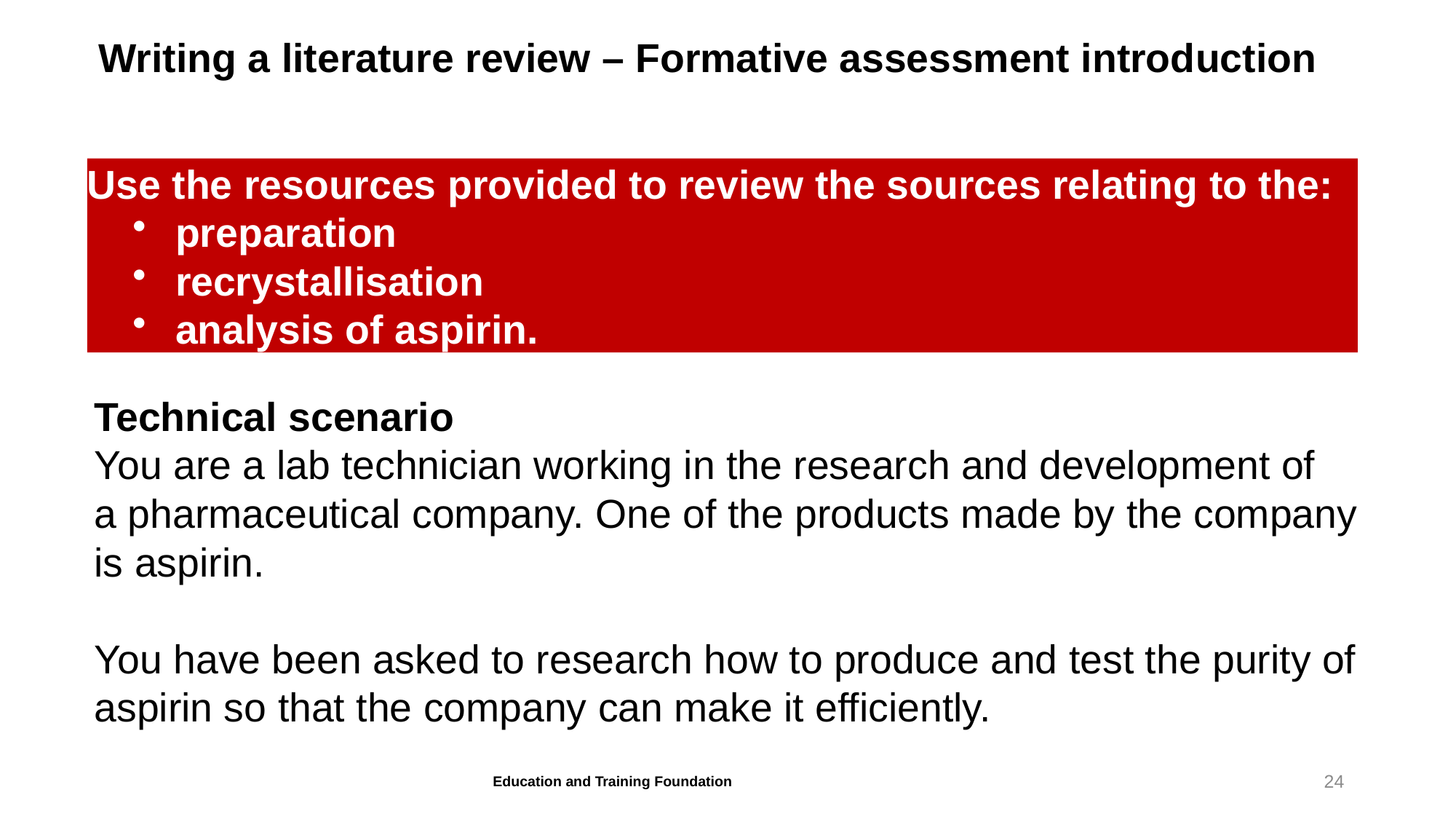

# Writing a literature review – Formative assessment introduction
Use the resources provided to review the sources relating to the:​
preparation
recrystallisation​
analysis of aspirin.

Technical scenario
You are a lab technician working in the research and development of a pharmaceutical company. One of the products made by the company is aspirin.

You have been asked to research how to produce and test the purity of aspirin so that the company can make it efficiently.

Education and Training Foundation
24